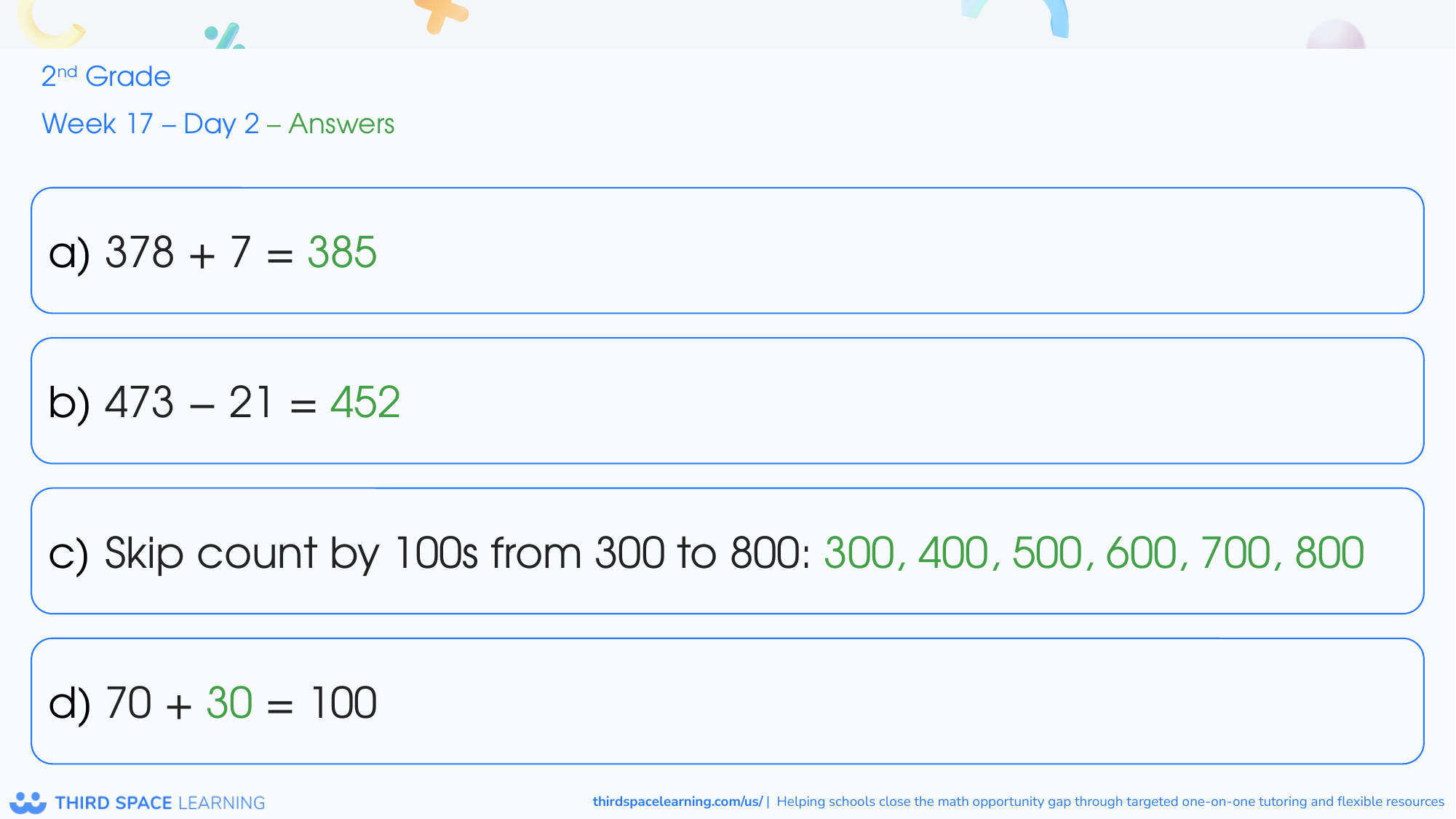

2nd Grade
Week 17 – Day 2 – Answers
378 + 7 = 385
473 − 21 = 452
Skip count by 100s from 300 to 800: 300, 400, 500, 600, 700, 800
70 + 30 = 100